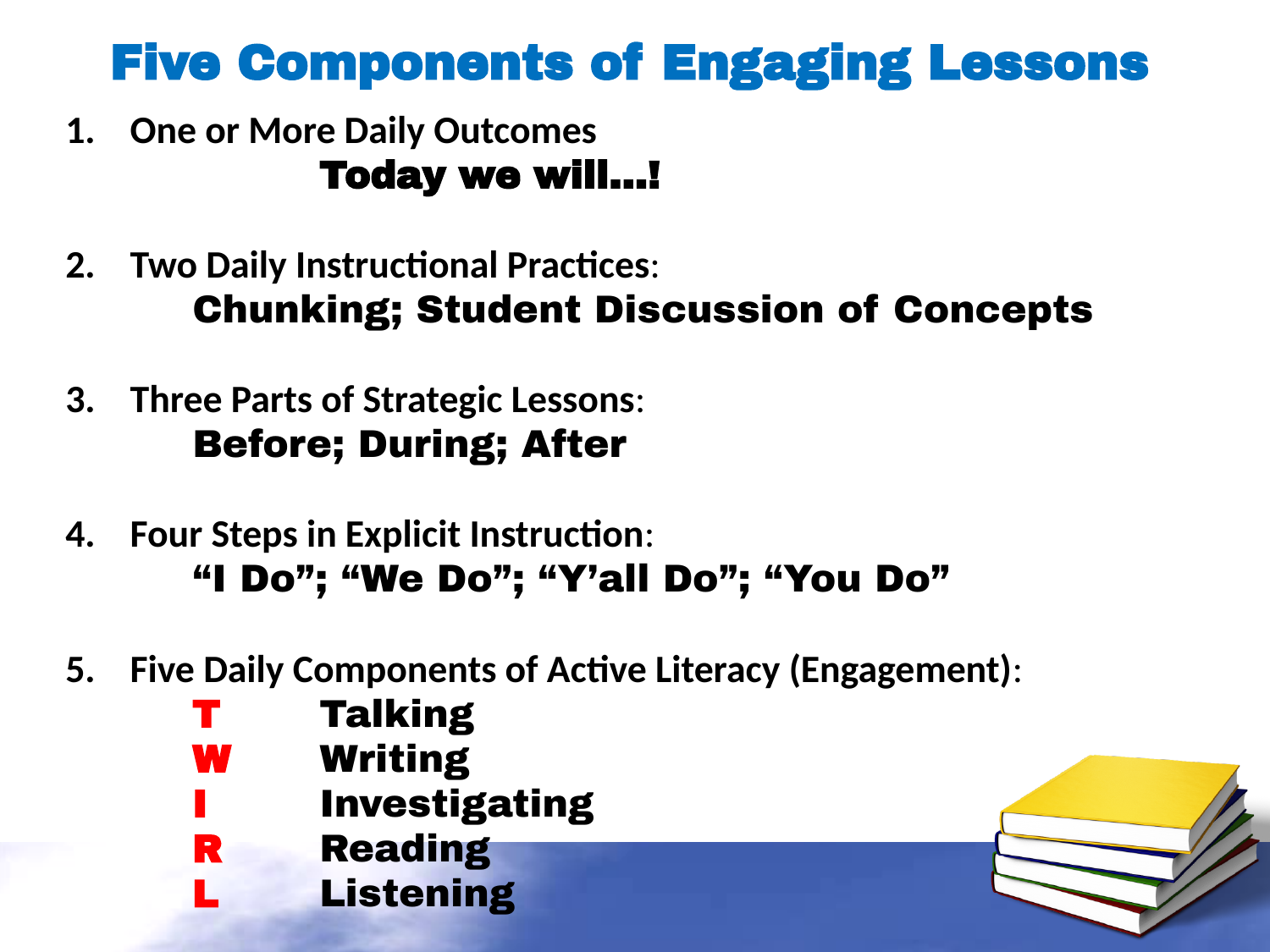

# Five Components of Engaging Lessons

1.    One or More Daily Outcomes
		Today we will…!

2.    Two Daily Instructional Practices:
	Chunking; Student Discussion of Concepts

3.    Three Parts of Strategic Lessons:
	Before; During; After

4.    Four Steps in Explicit Instruction:
	“I Do”; “We Do”; “Y’all Do”; “You Do”

5.    Five Daily Components of Active Literacy (Engagement):
	T	Talking
	W	Writing
	I	Investigating
	R	Reading
	L	Listening